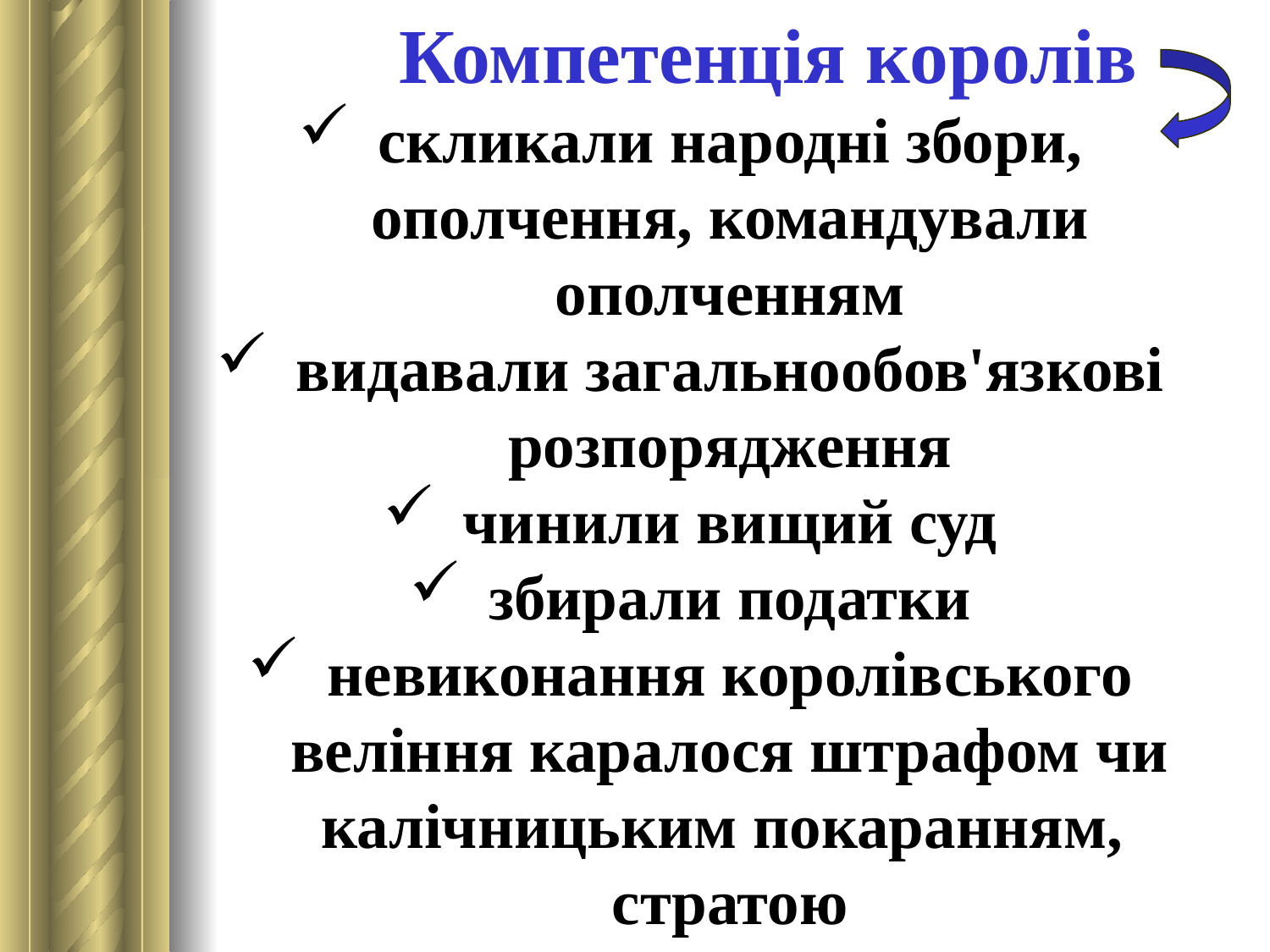

Компетенція королів
скликали народні збори, ополчення, командували ополченням
видавали загальнообов'язкові розпорядження
чинили вищий суд
збирали податки
невиконання королівського веління каралося штрафом чи калічницьким покаранням,  стратою